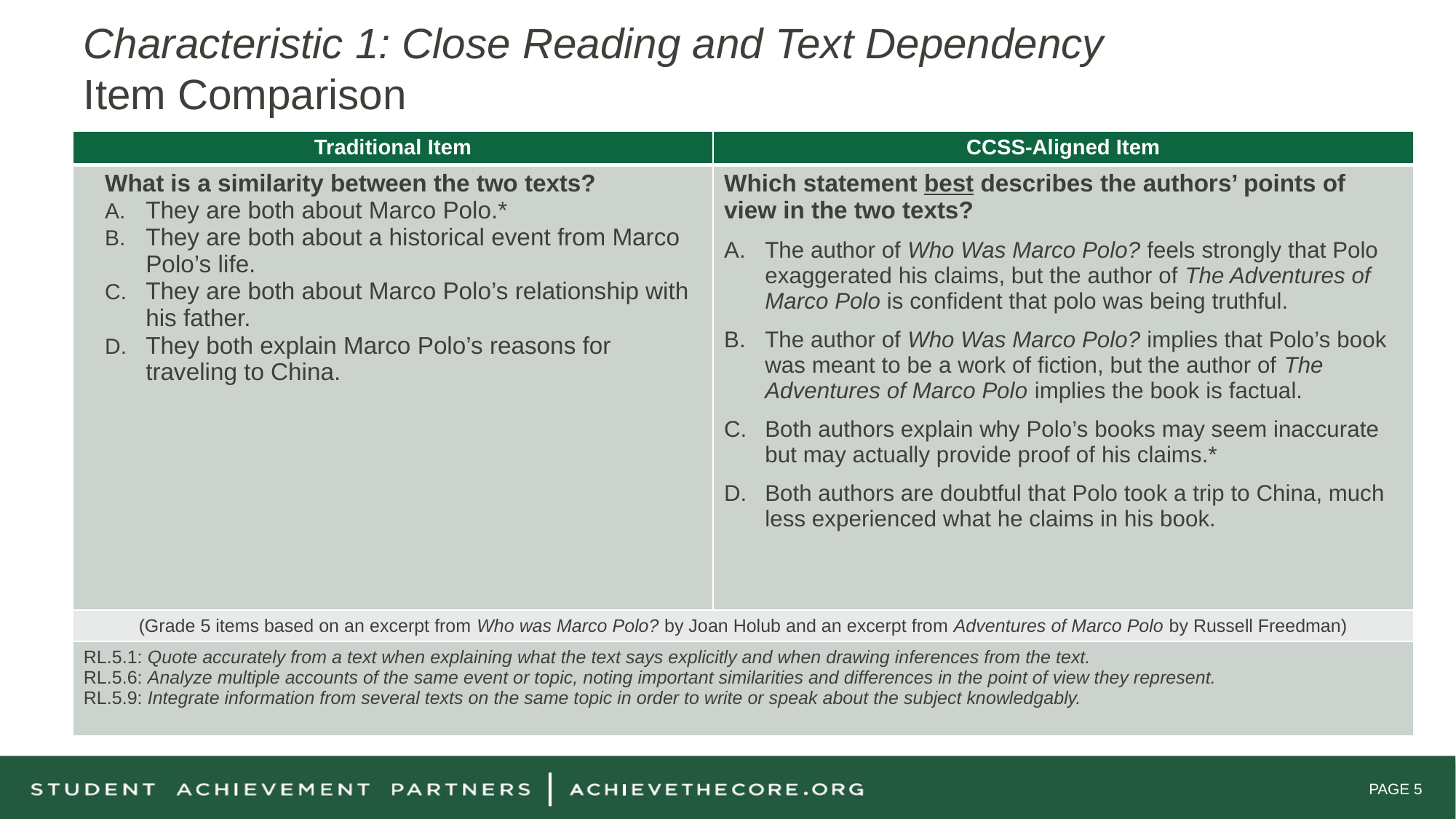

# Characteristic 1: Close Reading and Text Dependency Item Comparison
| Traditional Item | CCSS-Aligned Item |
| --- | --- |
| What is a similarity between the two texts? They are both about Marco Polo.\* They are both about a historical event from Marco Polo’s life. They are both about Marco Polo’s relationship with his father. They both explain Marco Polo’s reasons for traveling to China. | Which statement best describes the authors’ points of view in the two texts? The author of Who Was Marco Polo? feels strongly that Polo exaggerated his claims, but the author of The Adventures of Marco Polo is confident that polo was being truthful. The author of Who Was Marco Polo? implies that Polo’s book was meant to be a work of fiction, but the author of The Adventures of Marco Polo implies the book is factual. Both authors explain why Polo’s books may seem inaccurate but may actually provide proof of his claims.\* Both authors are doubtful that Polo took a trip to China, much less experienced what he claims in his book. |
| (Grade 5 items based on an excerpt from Who was Marco Polo? by Joan Holub and an excerpt from Adventures of Marco Polo by Russell Freedman) |  |
| RL.5.1: Quote accurately from a text when explaining what the text says explicitly and when drawing inferences from the text. RL.5.6: Analyze multiple accounts of the same event or topic, noting important similarities and differences in the point of view they represent. RL.5.9: Integrate information from several texts on the same topic in order to write or speak about the subject knowledgably. |  |